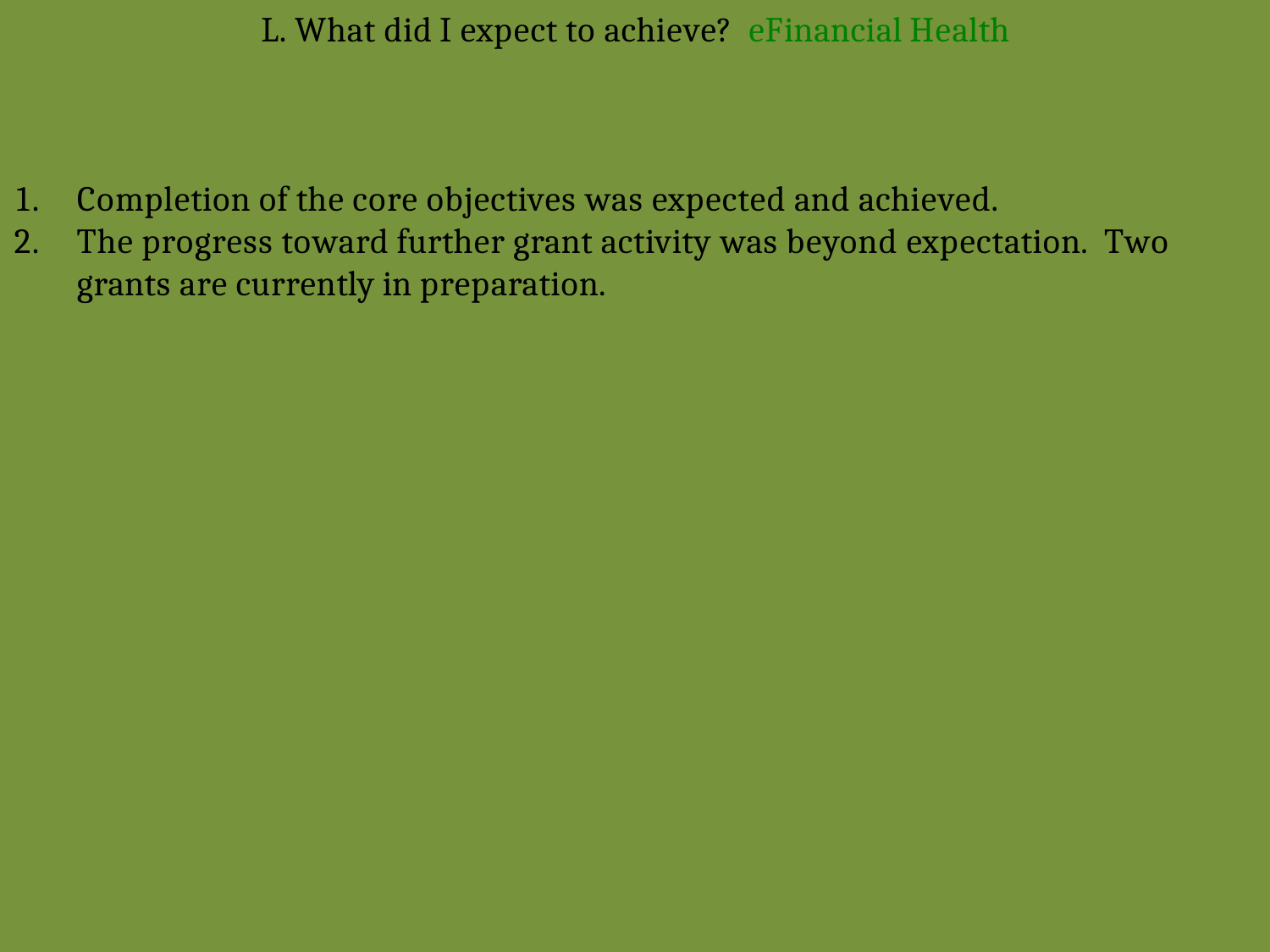

L. What did I expect to achieve?  eFinancial Health

Completion of the core objectives was expected and achieved.
The progress toward further grant activity was beyond expectation.  Two grants are currently in preparation.